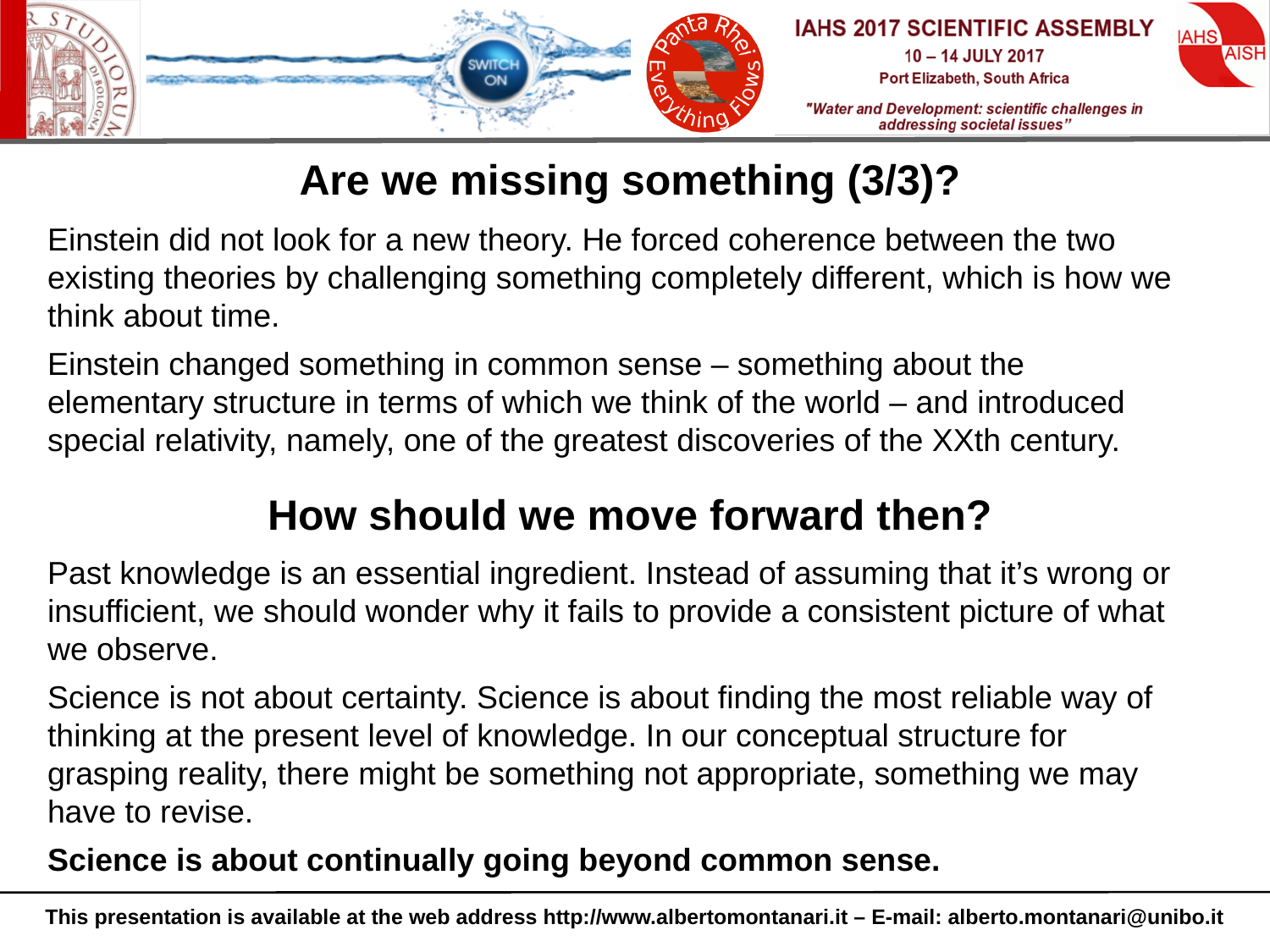

Are we missing something (3/3)?
Einstein did not look for a new theory. He forced coherence between the two existing theories by challenging something completely different, which is how we think about time.
Einstein changed something in common sense – something about the elementary structure in terms of which we think of the world – and introduced special relativity, namely, one of the greatest discoveries of the XXth century.
How should we move forward then?
Past knowledge is an essential ingredient. Instead of assuming that it’s wrong or insufficient, we should wonder why it fails to provide a consistent picture of what we observe.
Science is not about certainty. Science is about finding the most reliable way of thinking at the present level of knowledge. In our conceptual structure for grasping reality, there might be something not appropriate, something we may have to revise.
Science is about continually going beyond common sense.